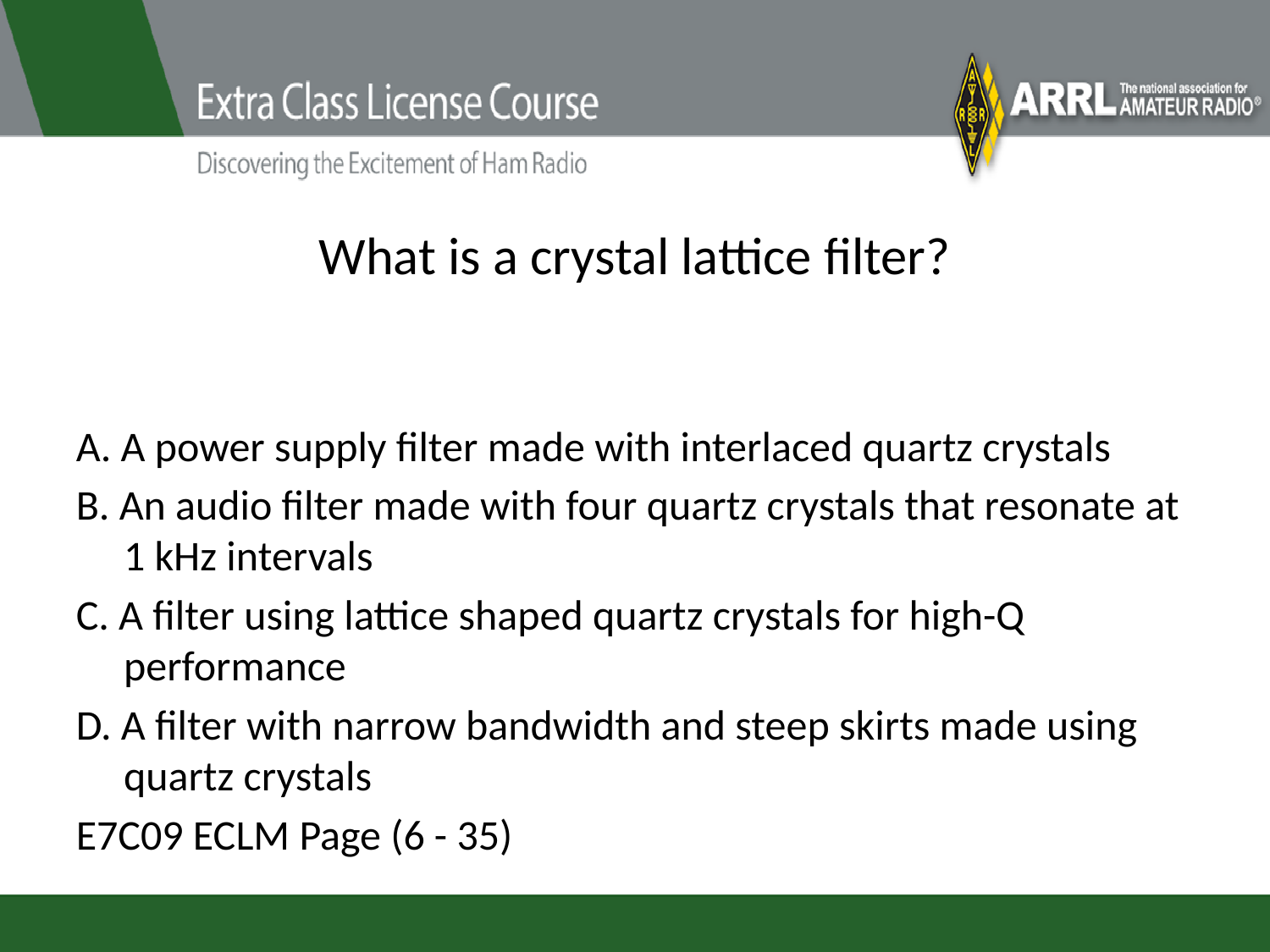

# What is a crystal lattice filter?
A. A power supply filter made with interlaced quartz crystals
B. An audio filter made with four quartz crystals that resonate at 1 kHz intervals
C. A filter using lattice shaped quartz crystals for high-Q performance
D. A filter with narrow bandwidth and steep skirts made using quartz crystals
E7C09 ECLM Page (6 - 35)